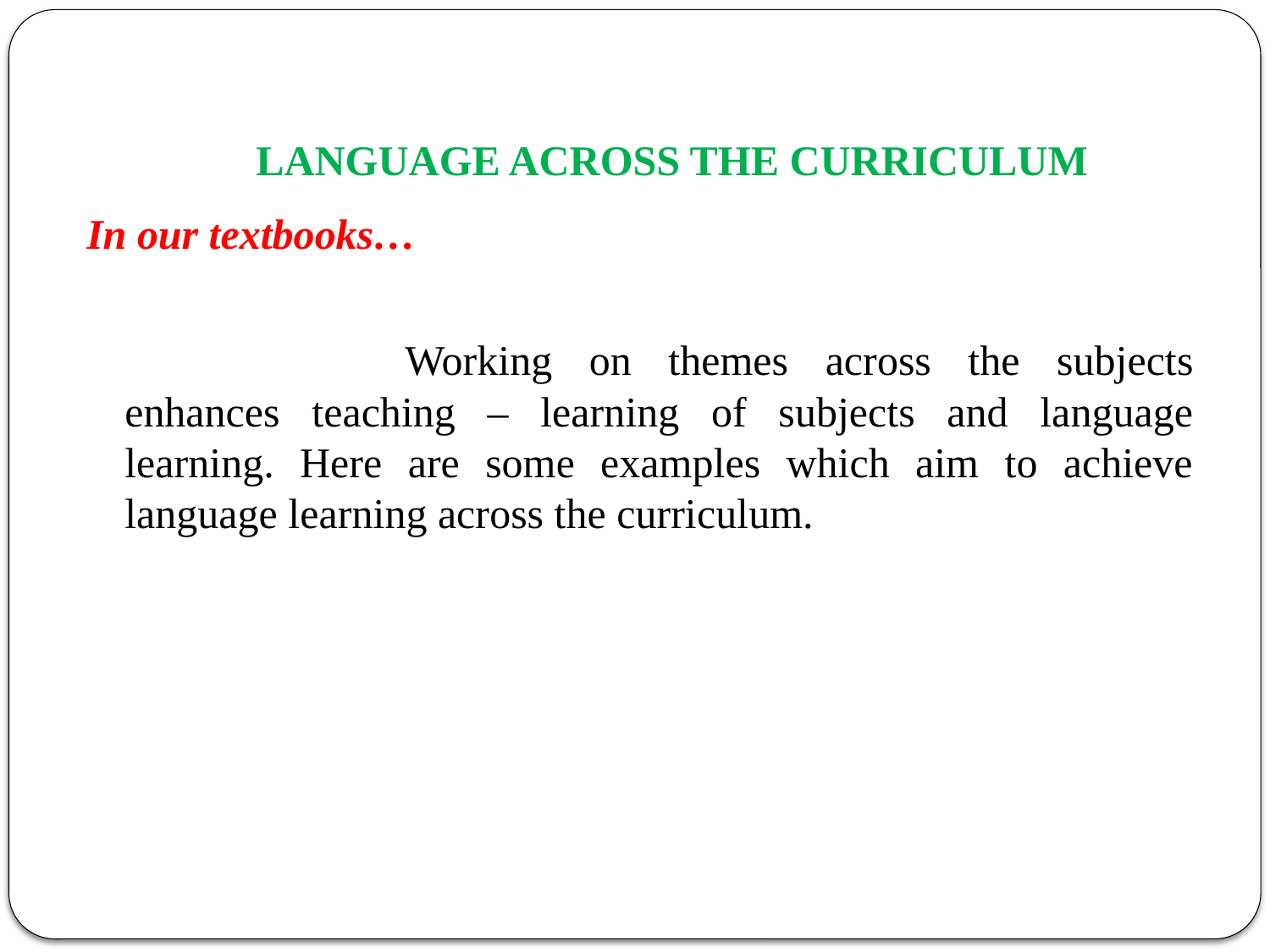

# LANGUAGE ACROSS THE CURRICULUM
In our textbooks…

 			Working on themes across the subjects enhances teaching – learning of subjects and language learning. Here are some examples which aim to achieve language learning across the curriculum.